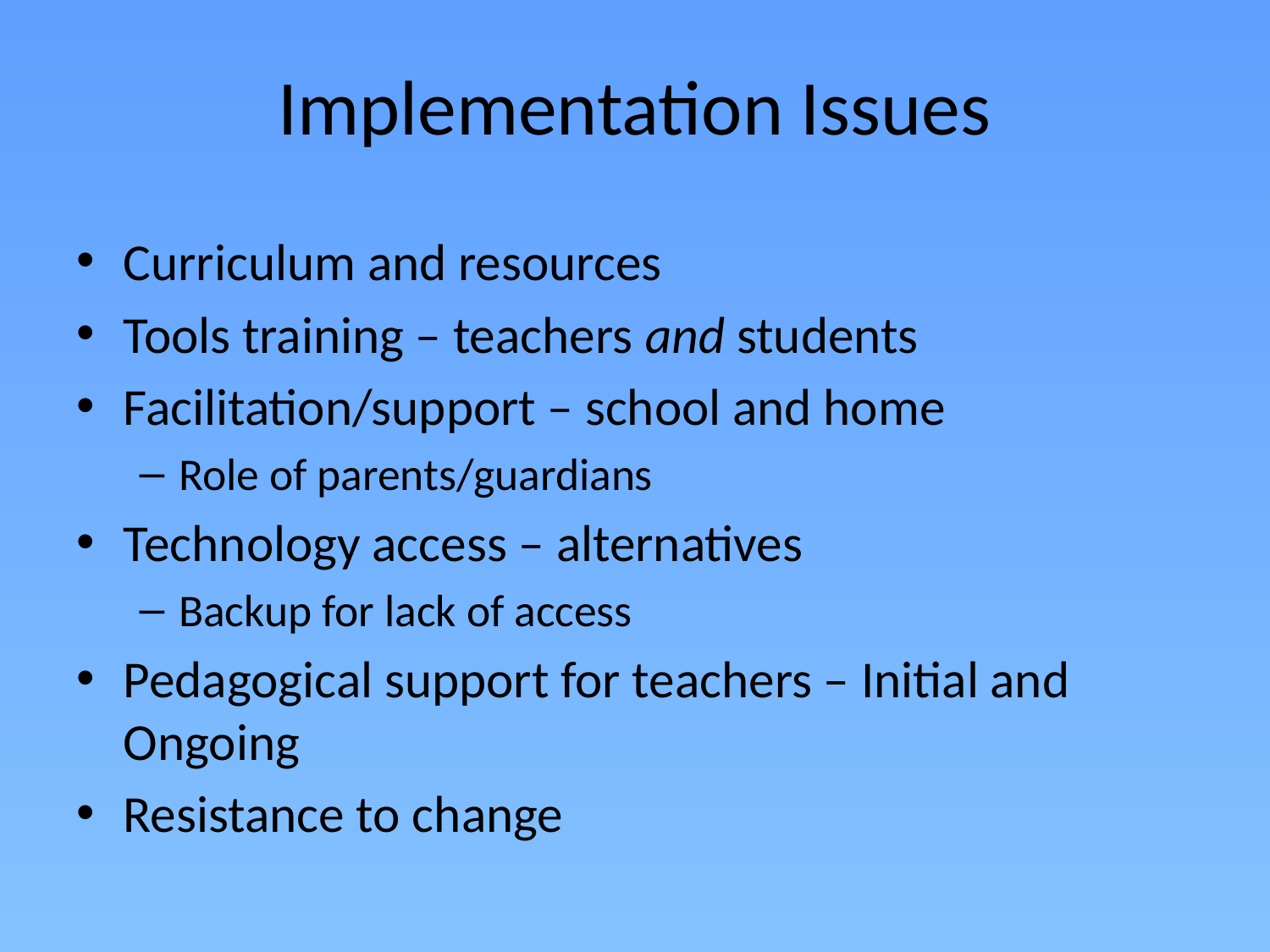

# Implementation Issues
Curriculum and resources
Tools training – teachers and students
Facilitation/support – school and home
Role of parents/guardians
Technology access – alternatives
Backup for lack of access
Pedagogical support for teachers – Initial and Ongoing
Resistance to change